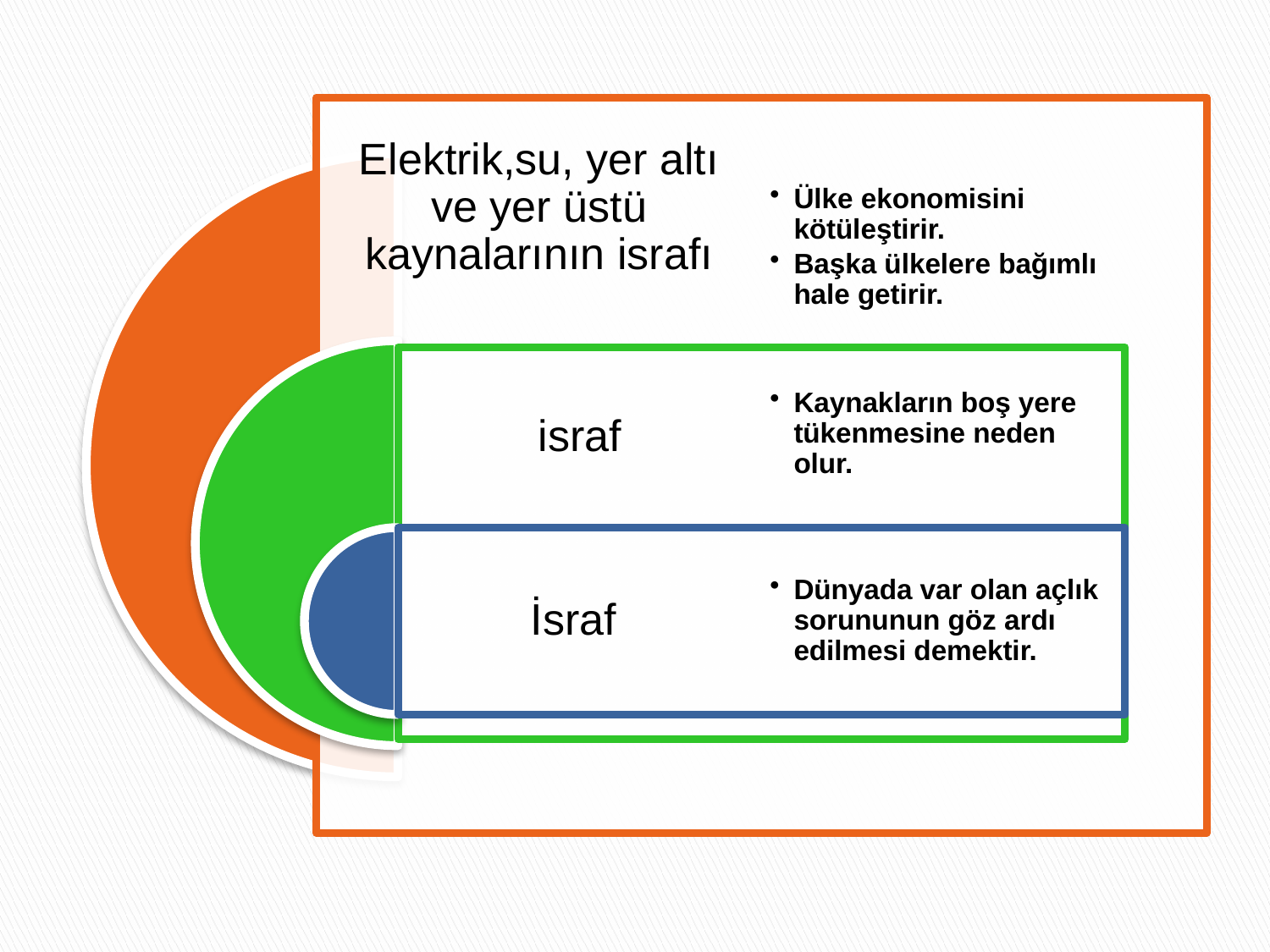

Elektrik,su, yer altı ve yer üstü kaynalarının israfı
israf
İsraf
Ülke ekonomisini kötüleştirir.
Başka ülkelere bağımlı hale getirir.
Kaynakların boş yere tükenmesine neden olur.
Dünyada var olan açlık sorununun göz ardı edilmesi demektir.